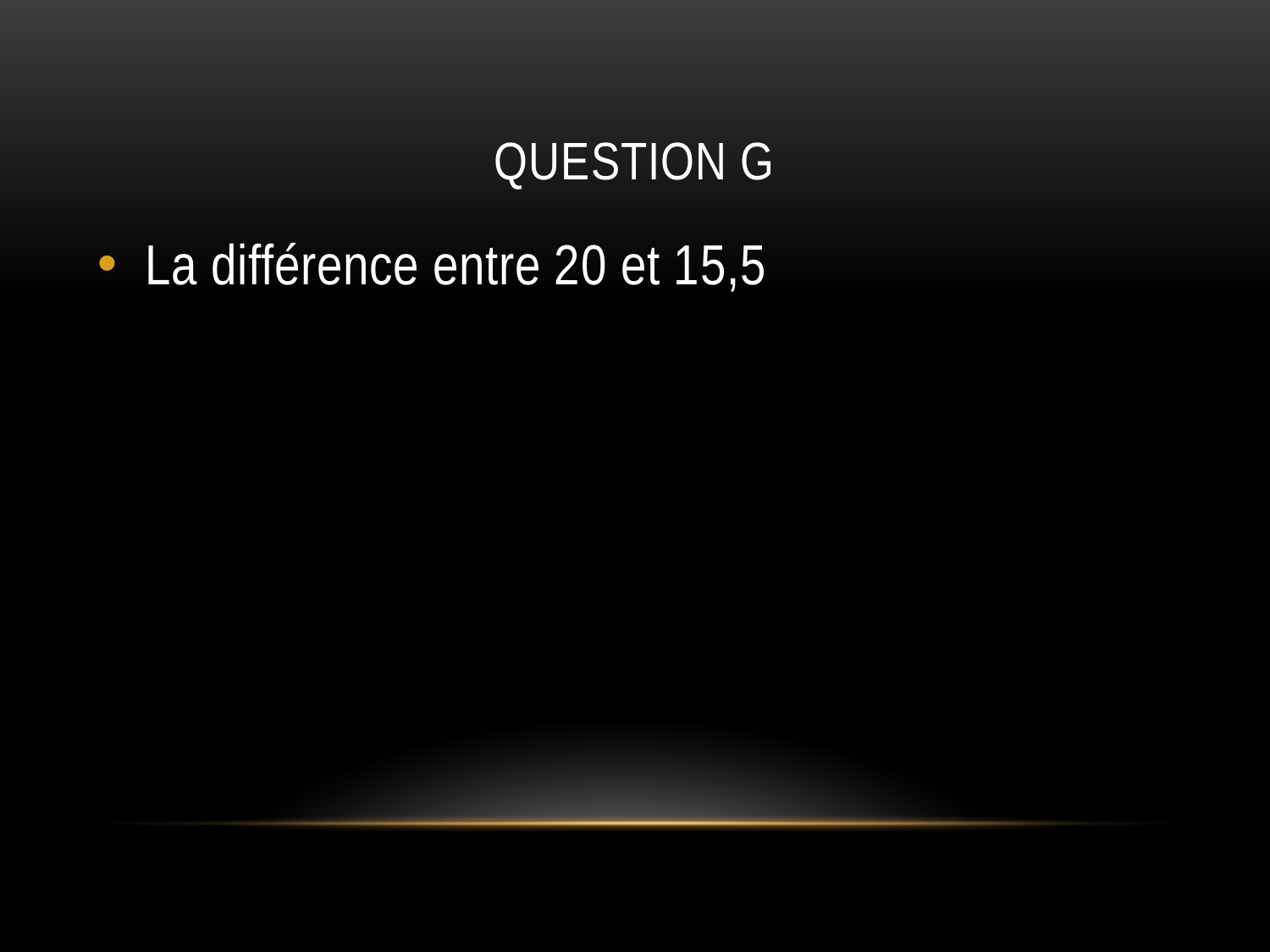

# QUESTION G
La différence entre 20 et 15,5